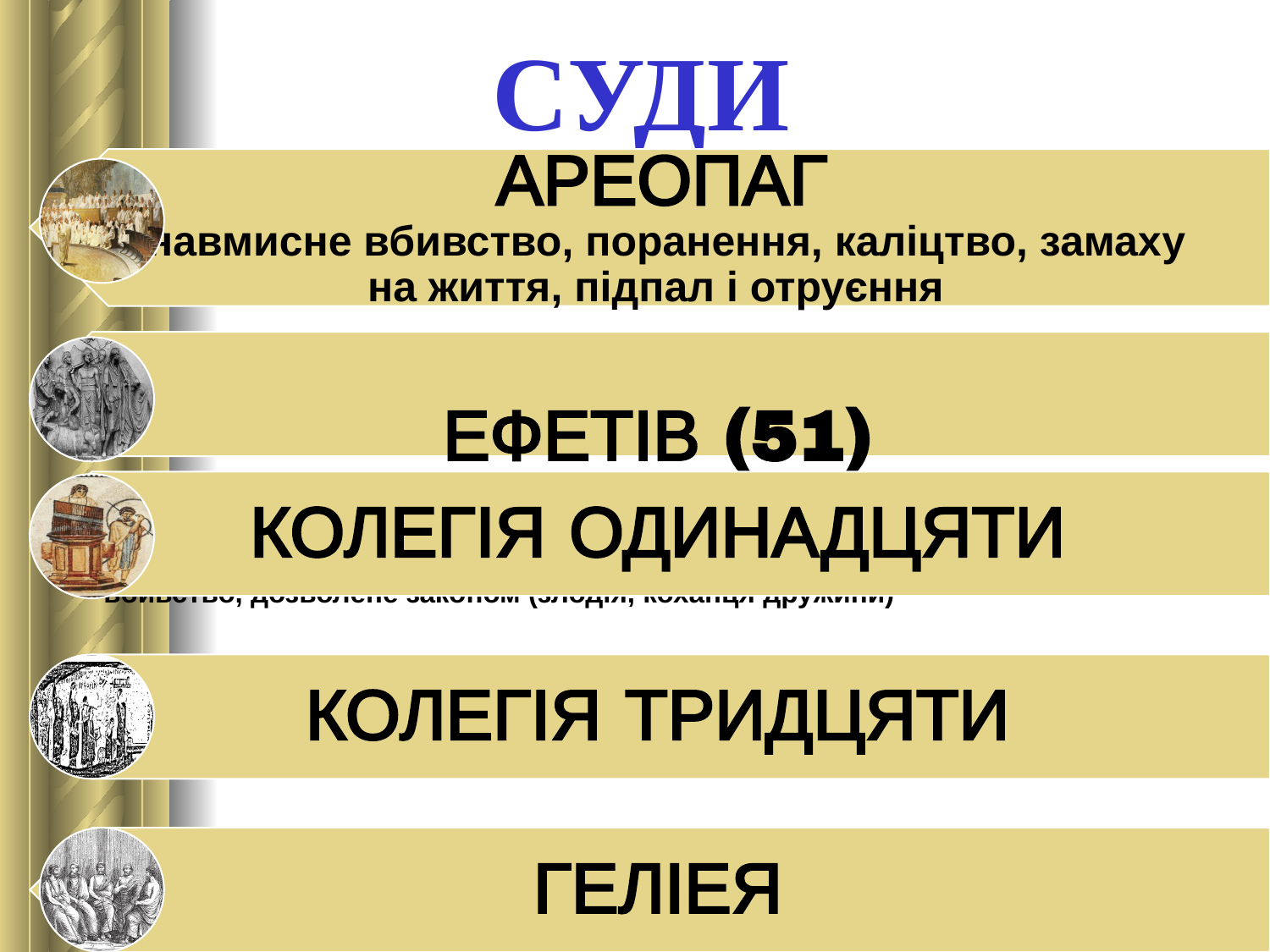

# СУДИ

АРЕОПАГ
 навмисне вбивство, поранення, каліцтво, замаху на життя, підпал і отруєння

ЕФЕТІВ (51)
вбивство з необережності; намовляння , співучасть; вбивство негромадянина; вбивство, дозволене законом (злодія, коханця дружини) вбивство
КОЛЕГІЯ ОДИНАДЦЯТИ
КОЛЕГІЯ ТРИДЦЯТИ
ГЕЛІЕЯ